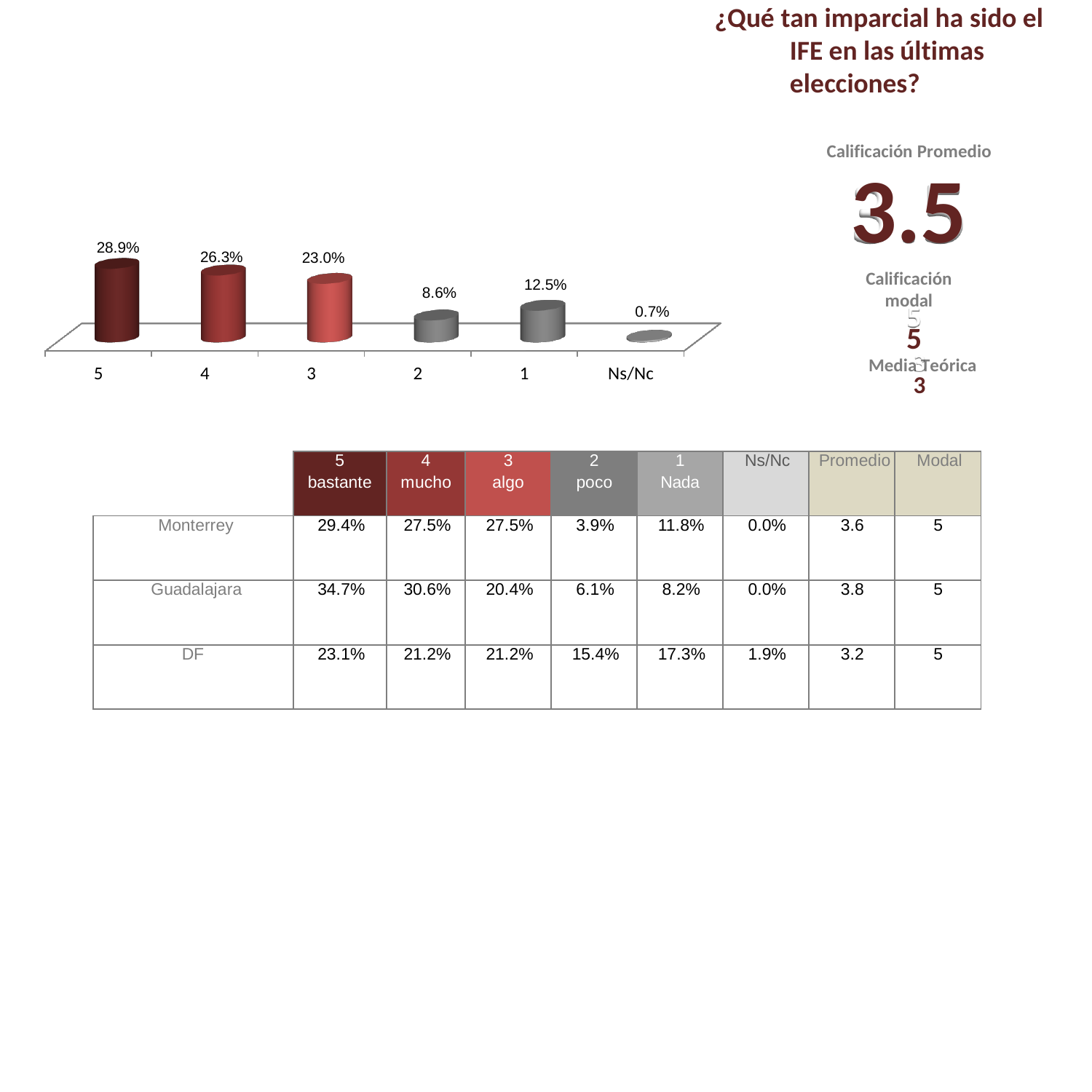

¿Qué tan imparcial ha sido el IFE en las últimas elecciones?

Calificación Promedio
3.5
Calificación modal

5
Media Teórica
3

28.9%
26.3%
23.0%
12.5%
8.6%

0.7%

5
4
3
2
1
Ns/Nc
|  | 5 bastante | 4 mucho | 3 algo | 2 poco | 1 Nada | Ns/Nc | Promedio | Modal |
| --- | --- | --- | --- | --- | --- | --- | --- | --- |
| Monterrey | 29.4% | 27.5% | 27.5% | 3.9% | 11.8% | 0.0% | 3.6 | 5 |
| Guadalajara | 34.7% | 30.6% | 20.4% | 6.1% | 8.2% | 0.0% | 3.8 | 5 |
| DF | 23.1% | 21.2% | 21.2% | 15.4% | 17.3% | 1.9% | 3.2 | 5 |